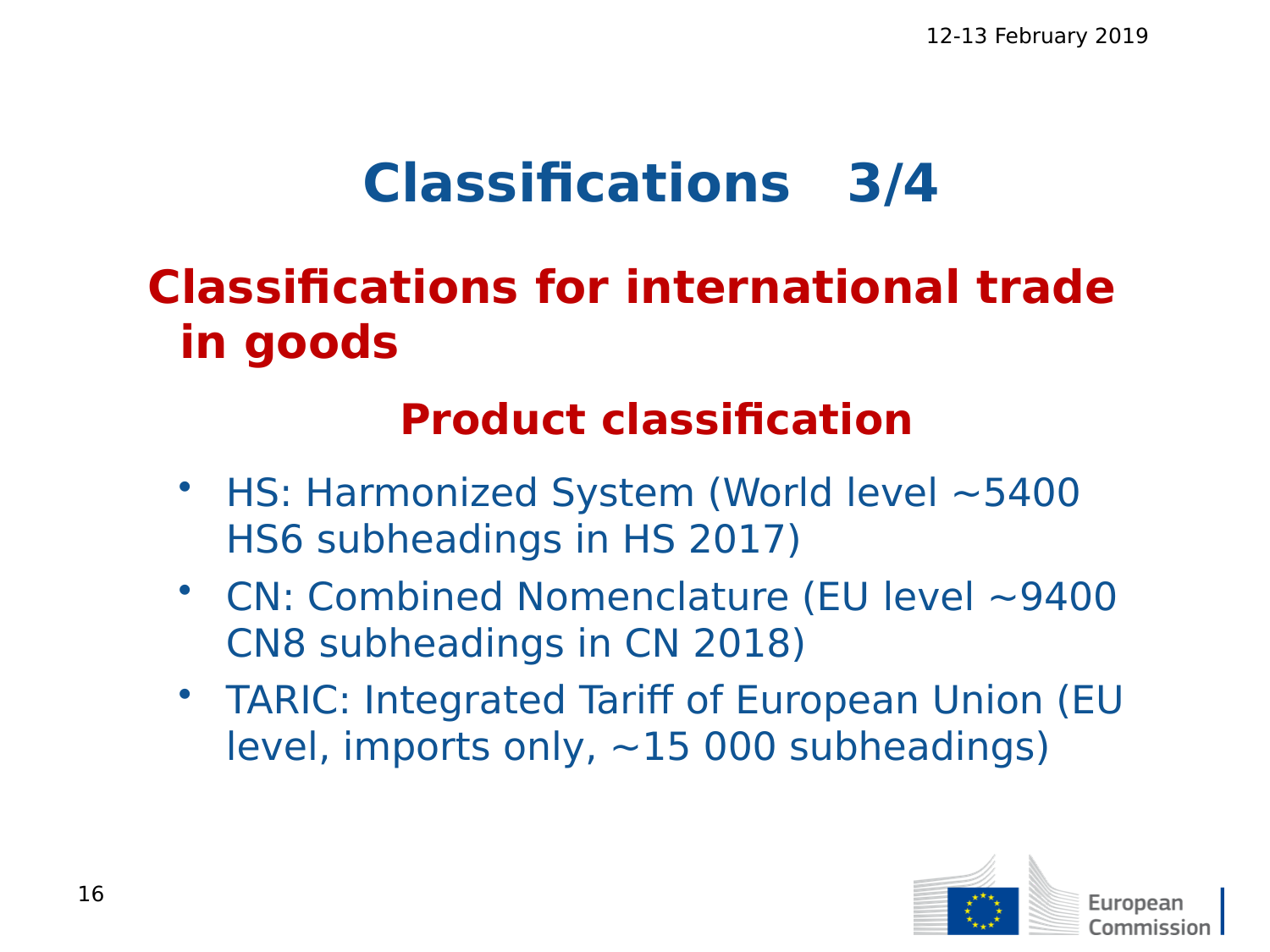

12-13 February 2019
Classifications   3/4
Classifications for international trade   in goods

 Product classification
HS: Harmonized System (World level ~5400 HS6 subheadings in HS 2017)
CN: Combined Nomenclature (EU level ~9400 CN8 subheadings in CN 2018)
TARIC: Integrated Tariff of European Union (EU level, imports only, ~15 000 subheadings)
16